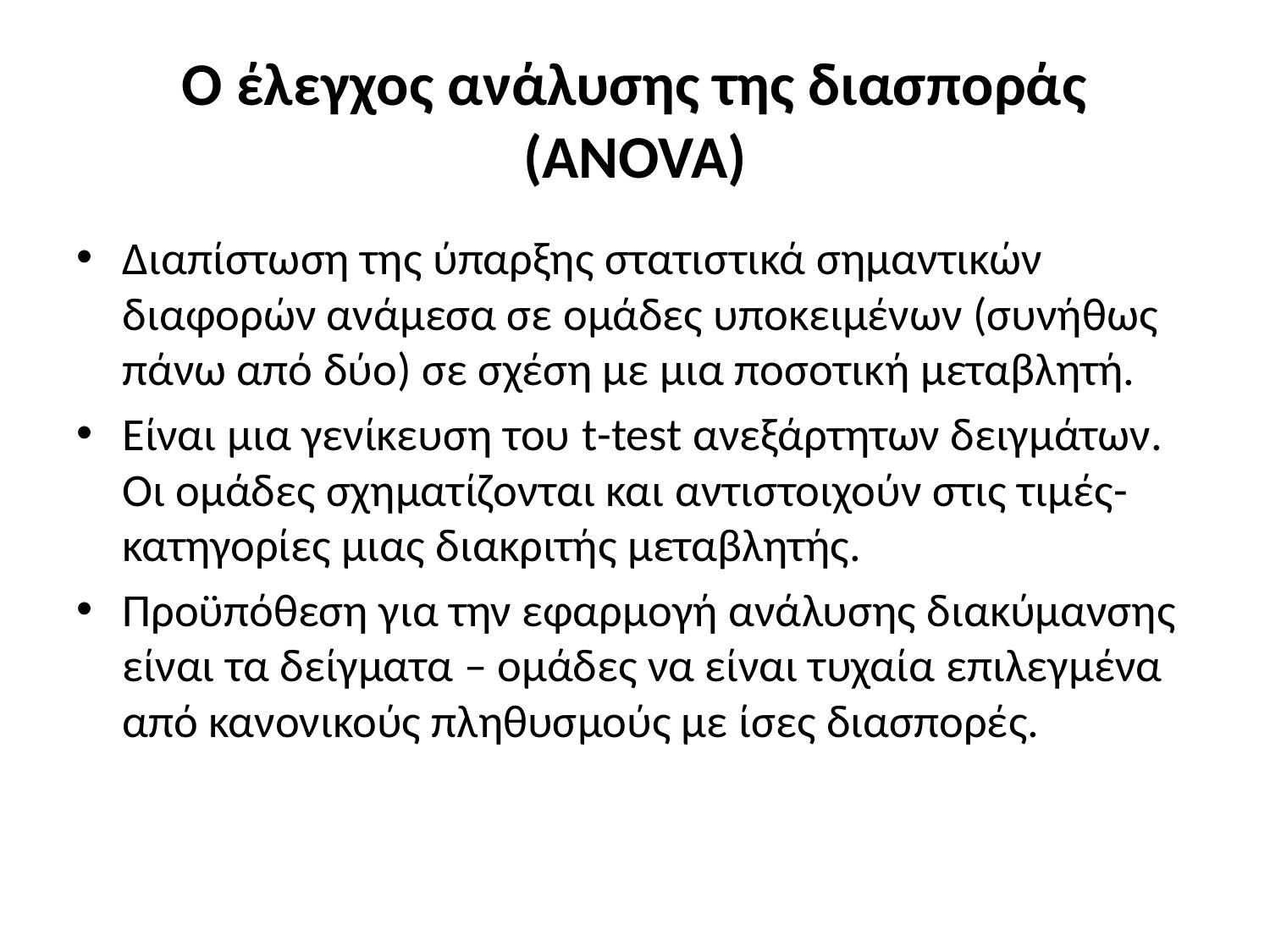

# O έλεγχος ανάλυσης της διασποράς (ANOVA)
Διαπίστωση της ύπαρξης στατιστικά σημαντικών διαφορών ανάμεσα σε ομάδες υποκειμένων (συνήθως πάνω από δύο) σε σχέση με μια ποσοτική μεταβλητή.
Είναι μια γενίκευση του t-test ανεξάρτητων δειγμάτων. Οι ομάδες σχηματίζονται και αντιστοιχούν στις τιμές-κατηγορίες μιας διακριτής μεταβλητής.
Προϋπόθεση για την εφαρμογή ανάλυσης διακύμανσης είναι τα δείγματα – ομάδες να είναι τυχαία επιλεγμένα από κανονικούς πληθυσμούς με ίσες διασπορές.